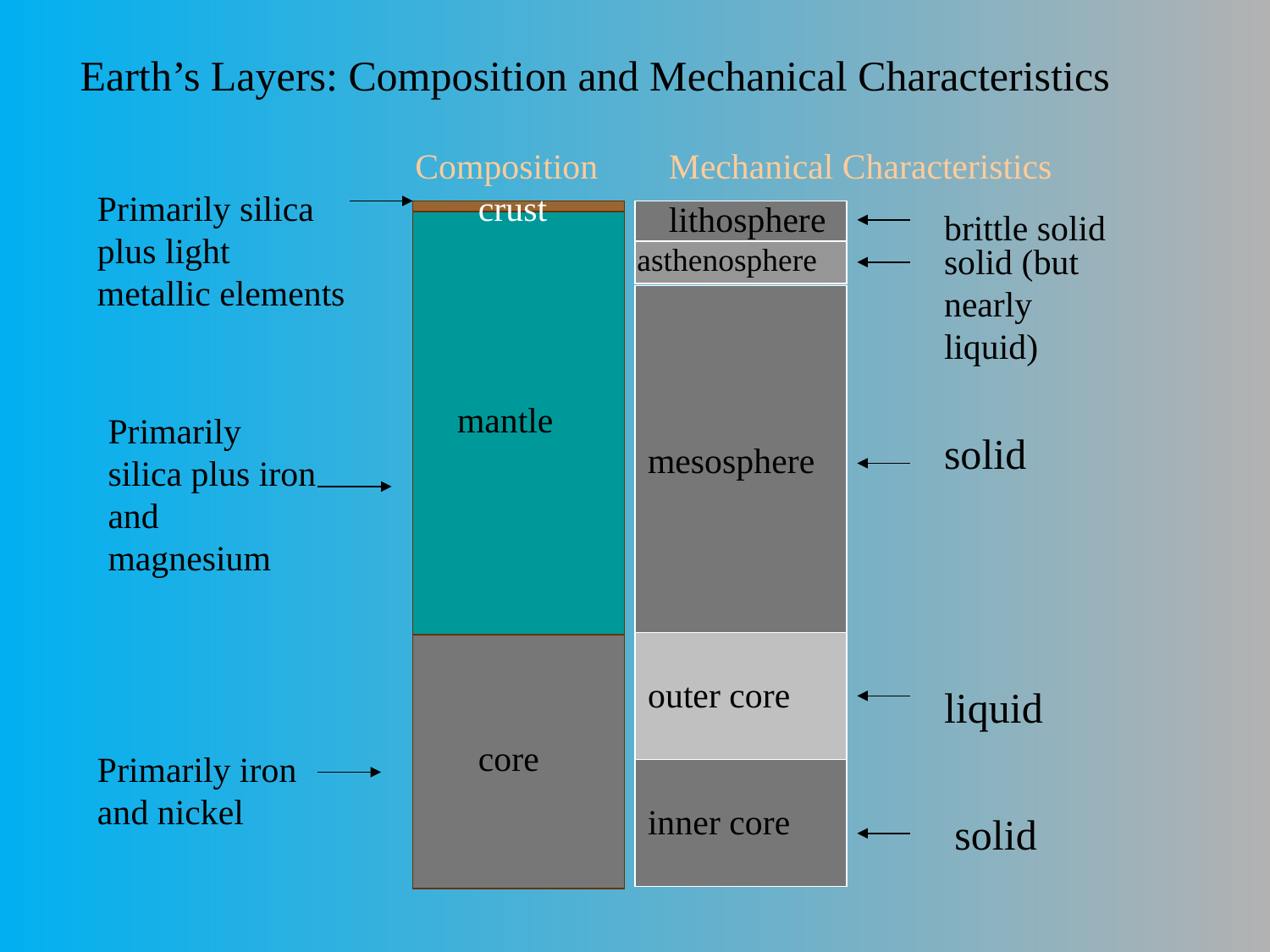

Earth’s Layers: Composition and Mechanical Characteristics
Composition
Mechanical Characteristics
Primarily silica plus light metallic elements
crust
lithosphere
brittle solid

asthenosphere
solid (but nearly
liquid)

mantle
Primarily silica plus iron and magnesium
solid
mesosphere

outer core
liquid
core
Primarily iron
and nickel

inner core
solid